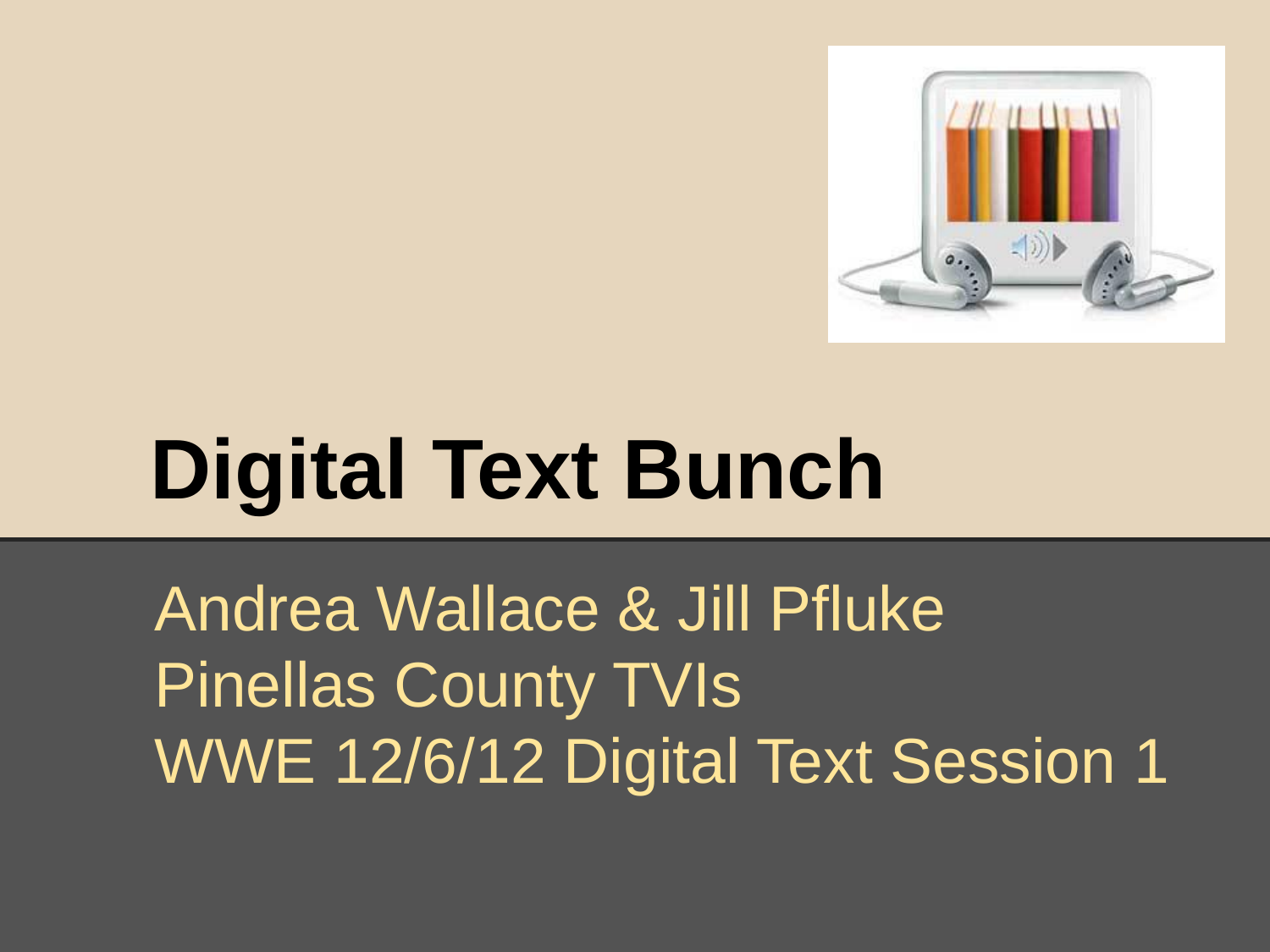

# Digital Text Bunch
Andrea Wallace & Jill Pfluke
Pinellas County TVIs
WWE 12/6/12 Digital Text Session 1